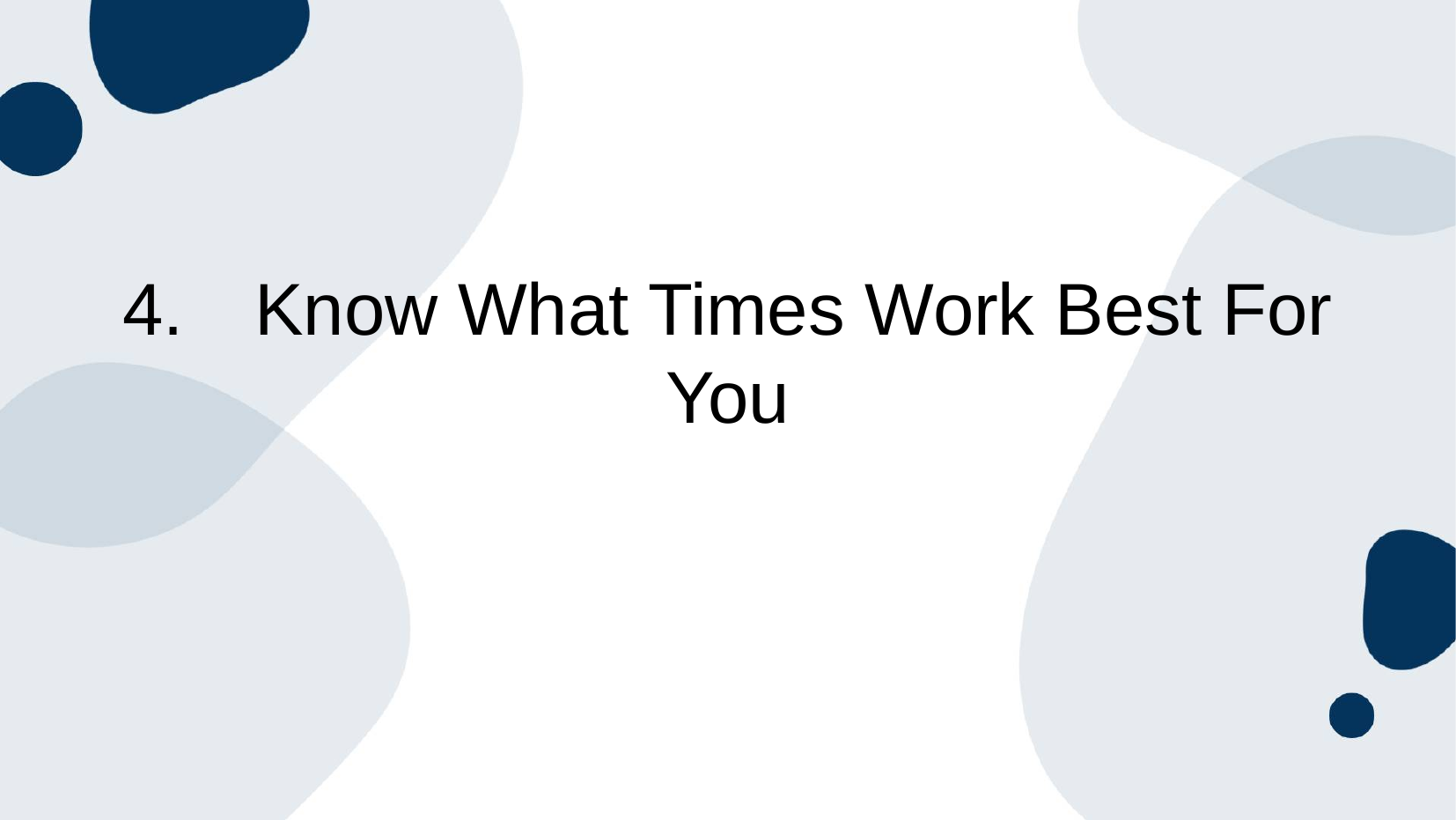

4.	Know What Times Work Best For You